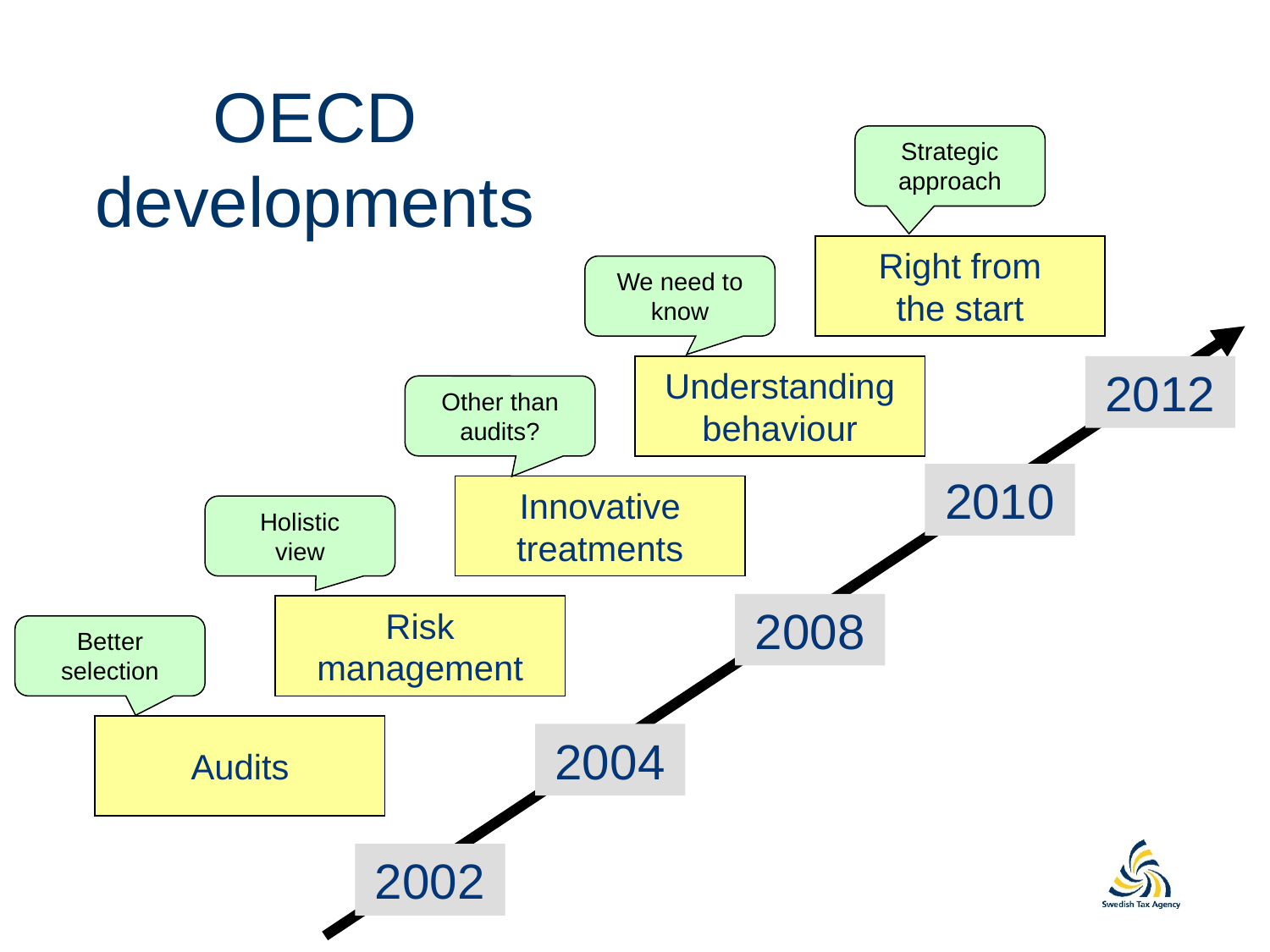

OECD developments
Strategic approach
Right from
the start
We need to know

Understanding
behaviour
2012
Other than
audits?
2010
Innovative
treatments
Holistic
view
2008
Risk
management
Better selection
Audits
2004
2002